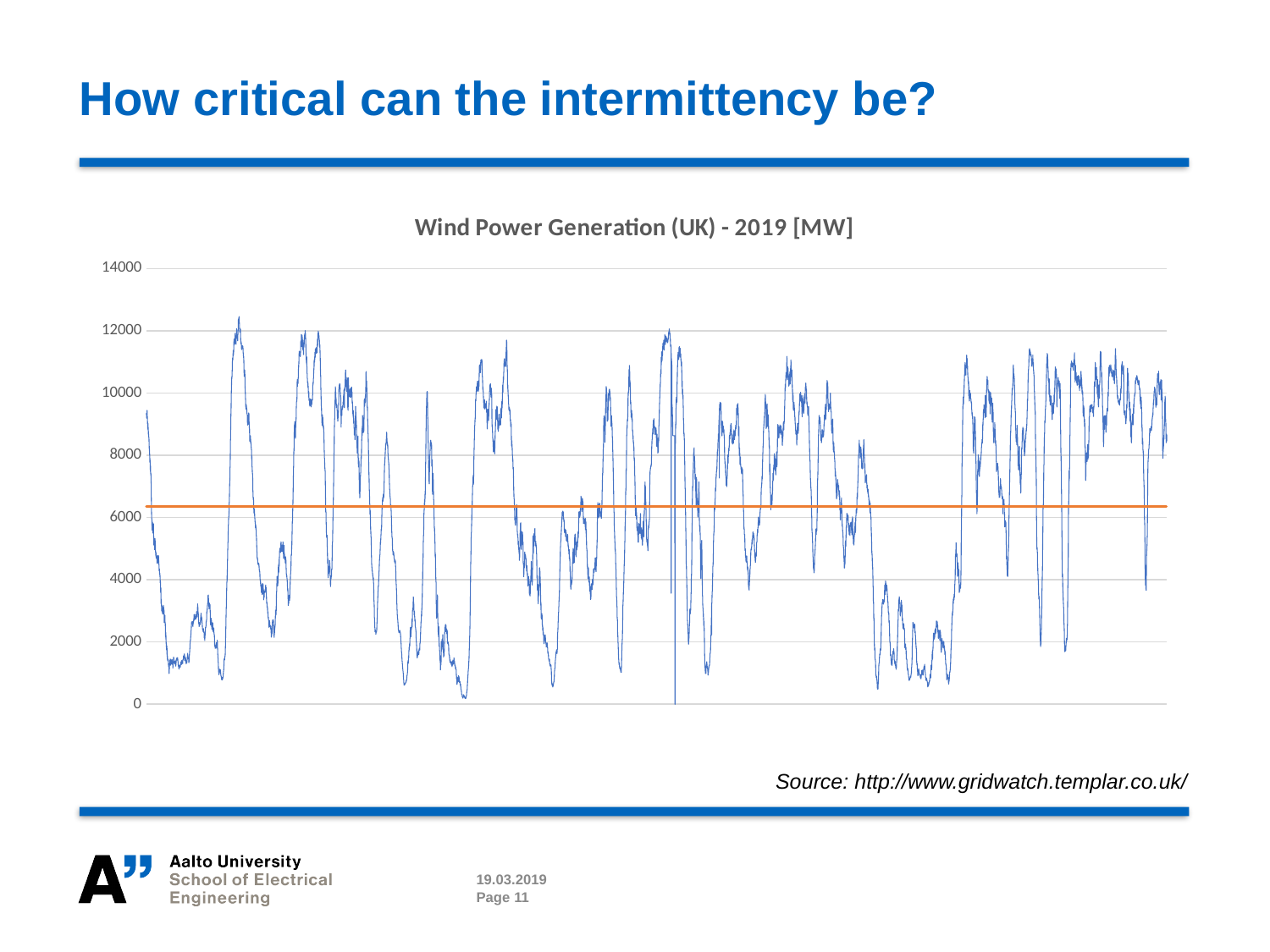

# How critical can the intermittency be?

### Chart: Wind Power Generation (UK) - 2019 [MW]

| Category |  |  |
|---|---|---|
Source: http://www.gridwatch.templar.co.uk/

19.03.2019
Page 11